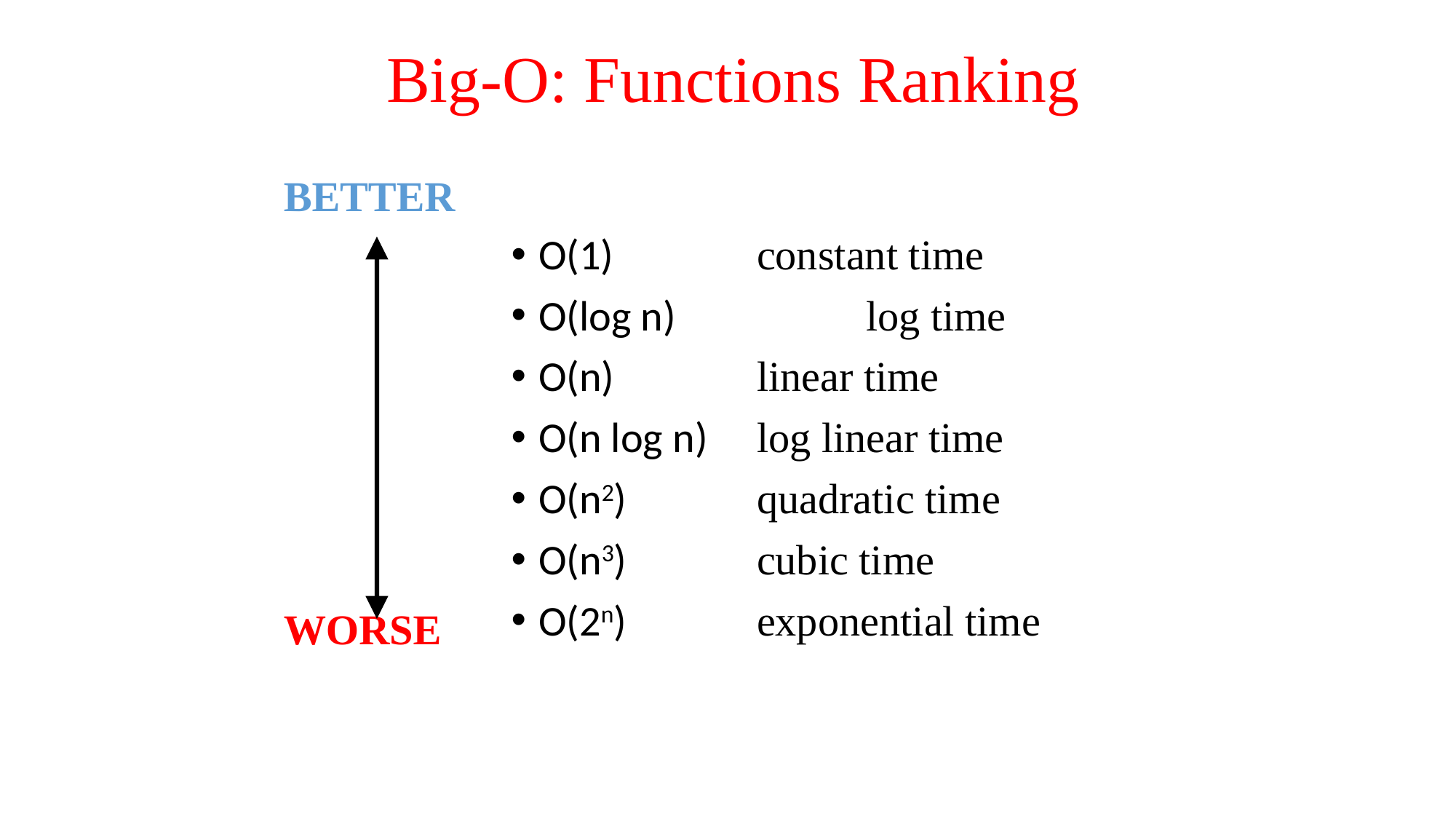

16
# Big-O: Functions Ranking
BETTER

WORSE
O(1)		constant time
O(log n)		log time
O(n)		linear time
O(n log n)	log linear time
O(n2)		quadratic time
O(n3)		cubic time
O(2n)		exponential time